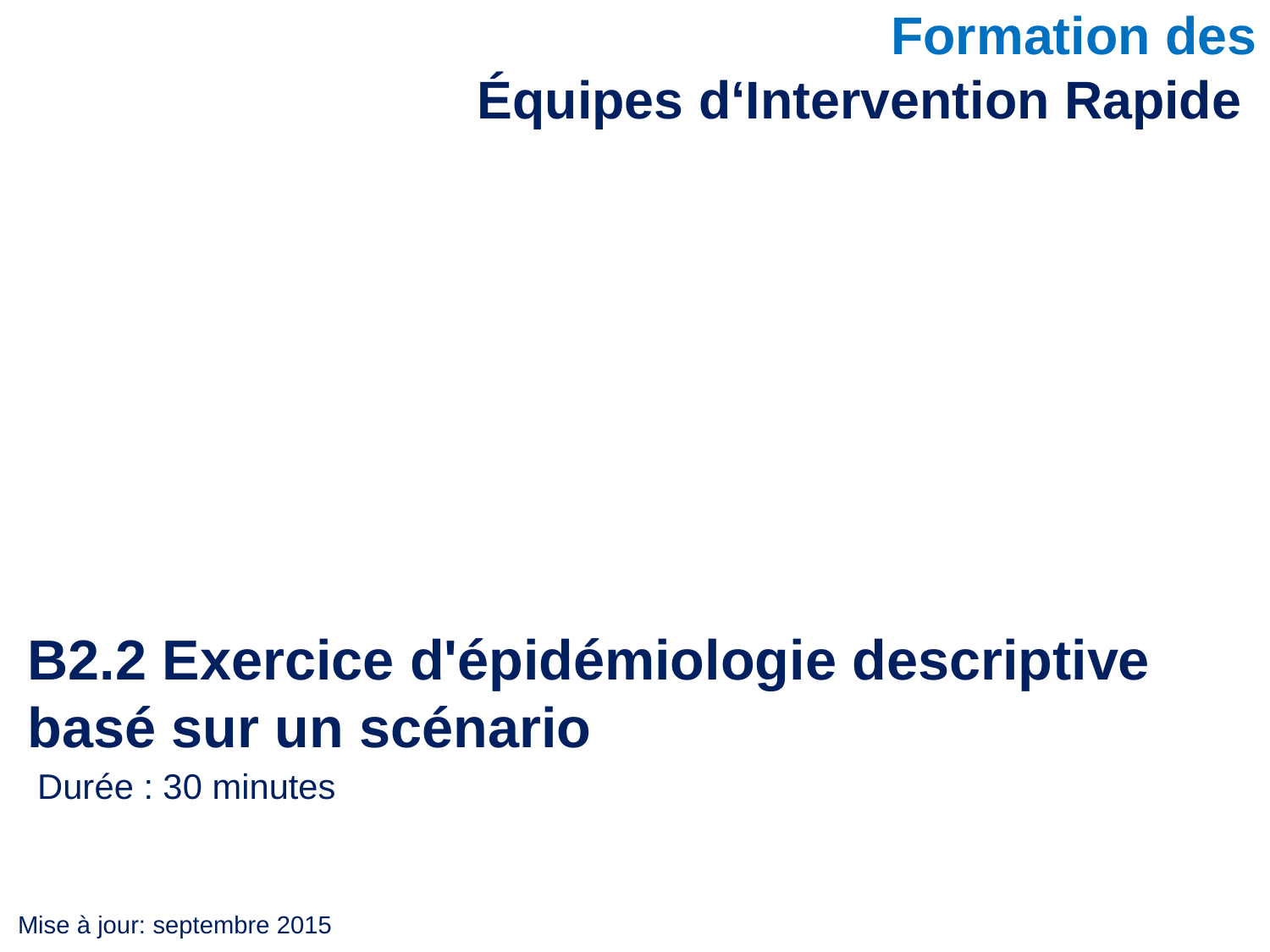

# Formation des Équipes d‘Intervention Rapide
B2.2 Exercice d'épidémiologie descriptive basé sur un scénario

Durée : 30 minutes

Mise à jour: septembre 2015